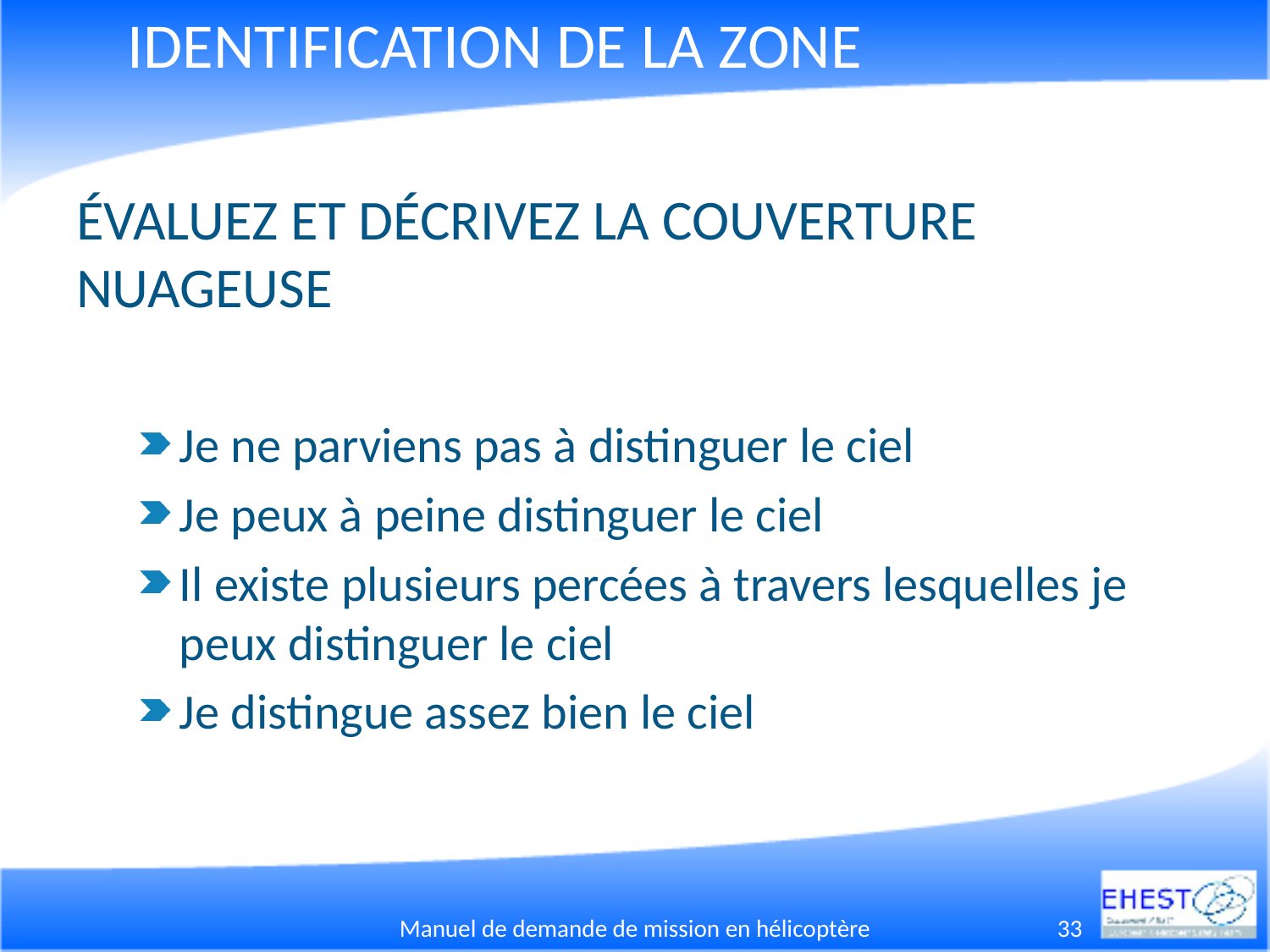

# IDENTIFICATION DE LA ZONE
ÉVALUEZ ET DÉCRIVEZ LA COUVERTURE NUAGEUSE

Je ne parviens pas à distinguer le ciel
Je peux à peine distinguer le ciel
Il existe plusieurs percées à travers lesquelles je peux distinguer le ciel
Je distingue assez bien le ciel

Manuel de demande de mission en hélicoptère
33